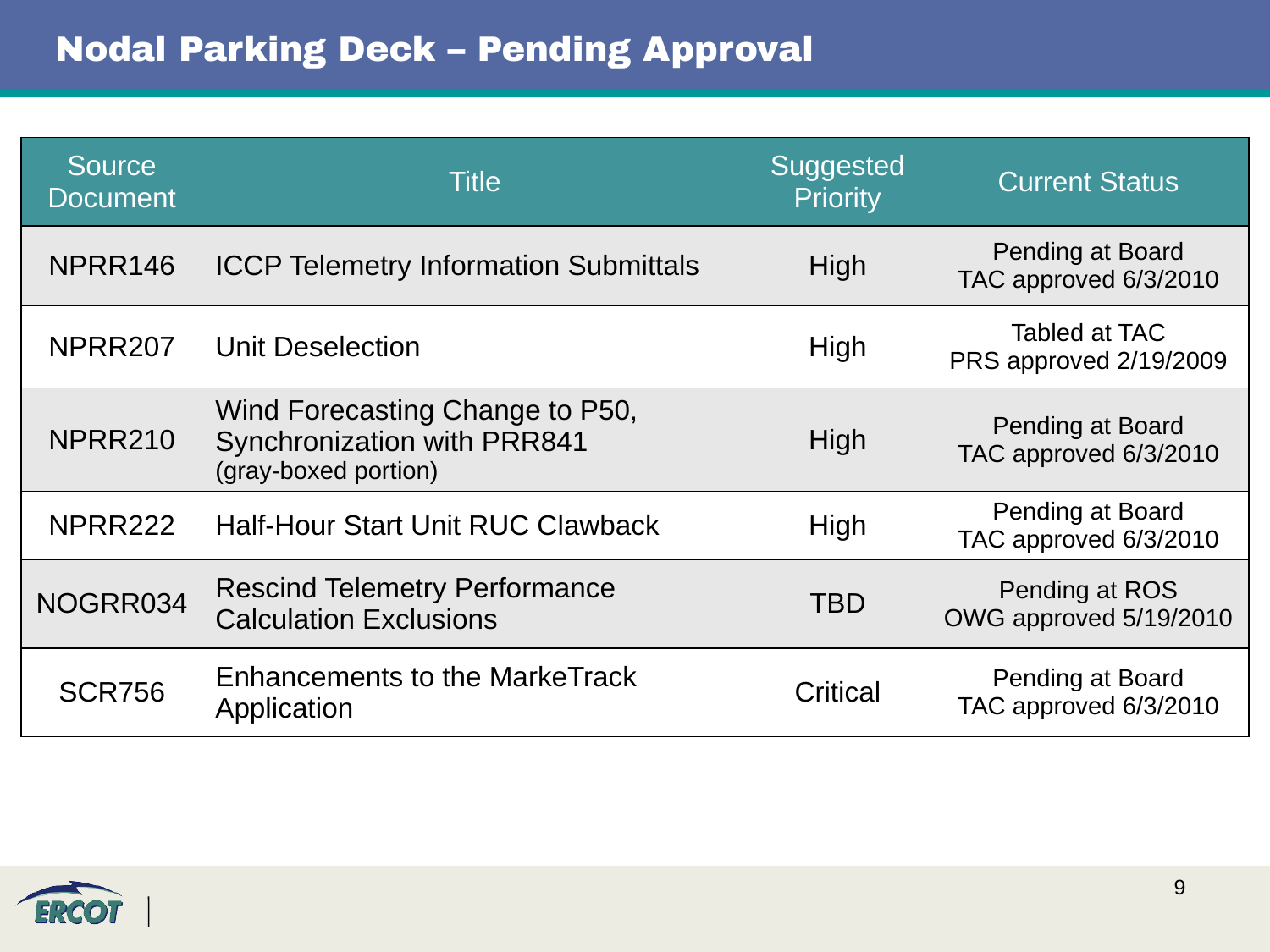

# Nodal Parking Deck – Pending Approval
| Source Document | Title | Suggested Priority | Current Status |
| --- | --- | --- | --- |
| NPRR146 | ICCP Telemetry Information Submittals | High | Pending at Board TAC approved 6/3/2010 |
| NPRR207 | Unit Deselection | High | Tabled at TAC PRS approved 2/19/2009 |
| NPRR210 | Wind Forecasting Change to P50, Synchronization with PRR841 (gray-boxed portion) | High | Pending at Board TAC approved 6/3/2010 |
| NPRR222 | Half-Hour Start Unit RUC Clawback | High | Pending at Board TAC approved 6/3/2010 |
| NOGRR034 | Rescind Telemetry Performance Calculation Exclusions | TBD | Pending at ROS OWG approved 5/19/2010 |
| SCR756 | Enhancements to the MarkeTrack Application | Critical | Pending at Board TAC approved 6/3/2010 |